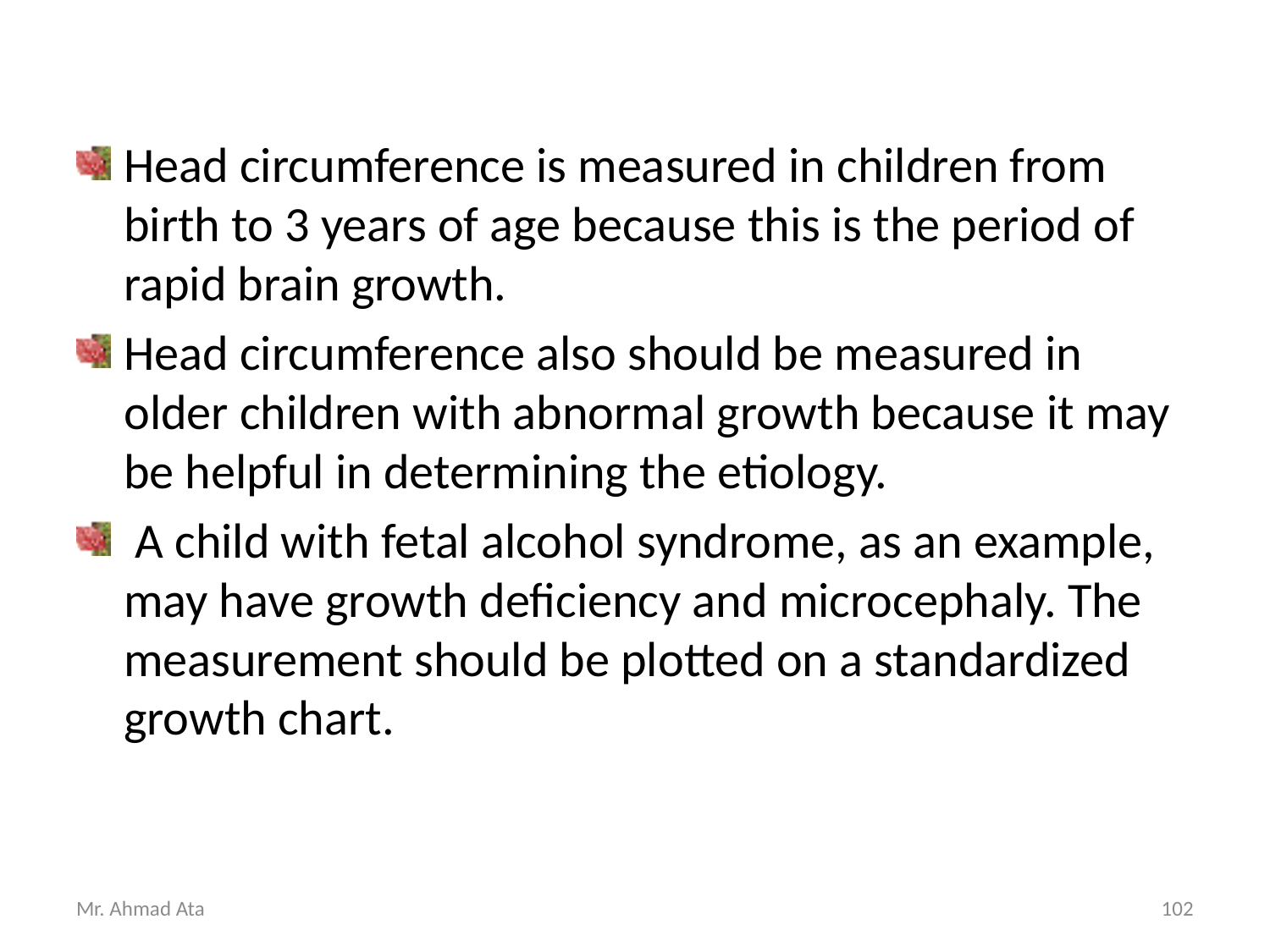

Head circumference is measured in children from birth to 3 years of age because this is the period of rapid brain growth.
Head circumference also should be measured in older children with abnormal growth because it may be helpful in determining the etiology.
 A child with fetal alcohol syndrome, as an example, may have growth deficiency and microcephaly. The measurement should be plotted on a standardized growth chart.

Mr. Ahmad Ata
102